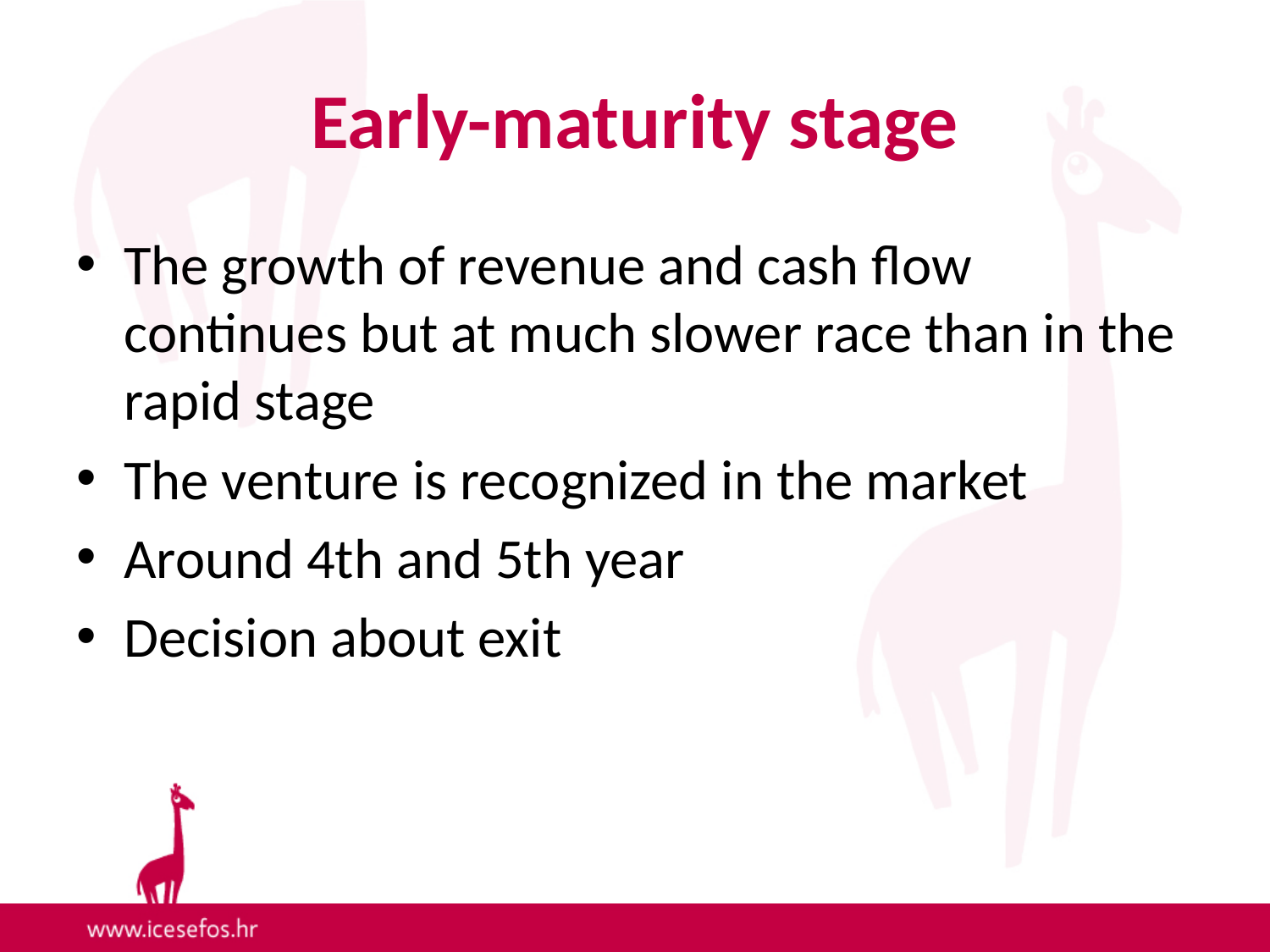

# Early-maturity stage
The growth of revenue and cash flow continues but at much slower race than in the rapid stage
The venture is recognized in the market
Around 4th and 5th year
Decision about exit